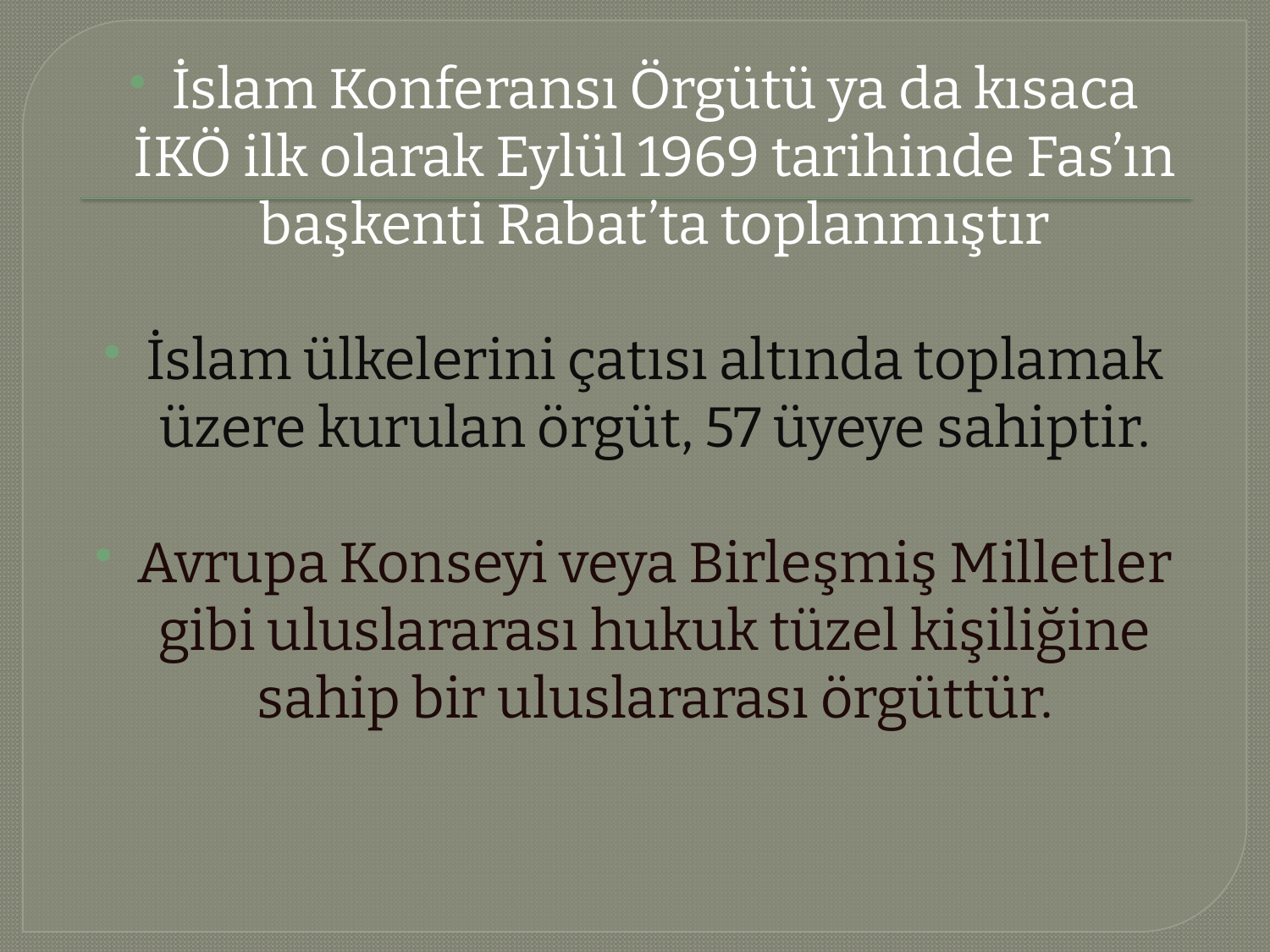

#
İslam Konferansı Örgütü ya da kısaca İKÖ ilk olarak Eylül 1969 tarihinde Fas’ın başkenti Rabat’ta toplanmıştır

İslam ülkelerini çatısı altında toplamak üzere kurulan örgüt, 57 üyeye sahiptir.

Avrupa Konseyi veya Birleşmiş Milletler gibi uluslararası hukuk tüzel kişiliğine sahip bir uluslararası örgüttür.